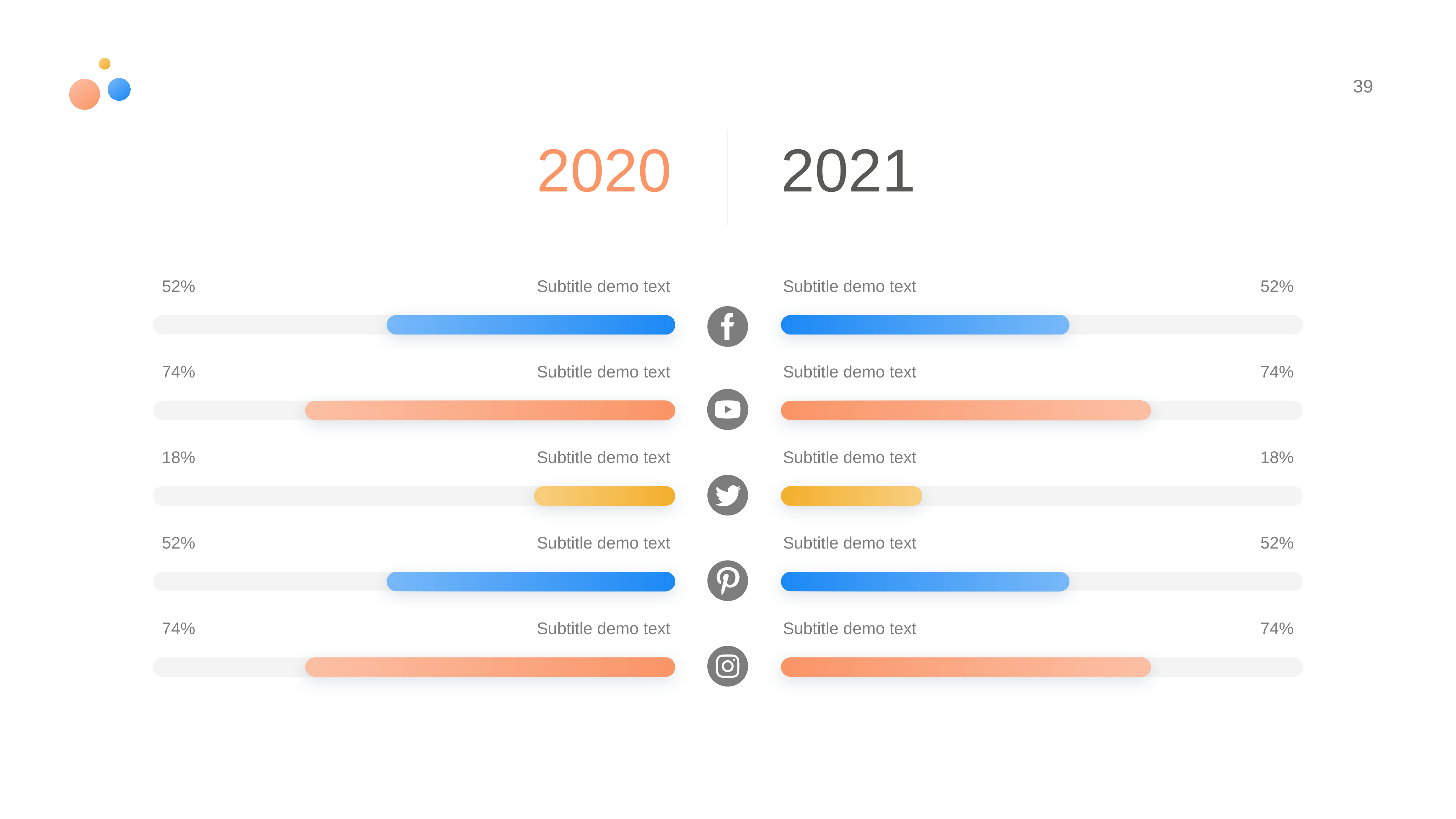

39

2020
2021
52%
Subtitle demo text
Subtitle demo text
52%

Subtitle demo text
Subtitle demo text
74%
74%

Subtitle demo text
Subtitle demo text
18%
18%

Subtitle demo text
Subtitle demo text
52%
52%

Subtitle demo text
Subtitle demo text
74%
74%